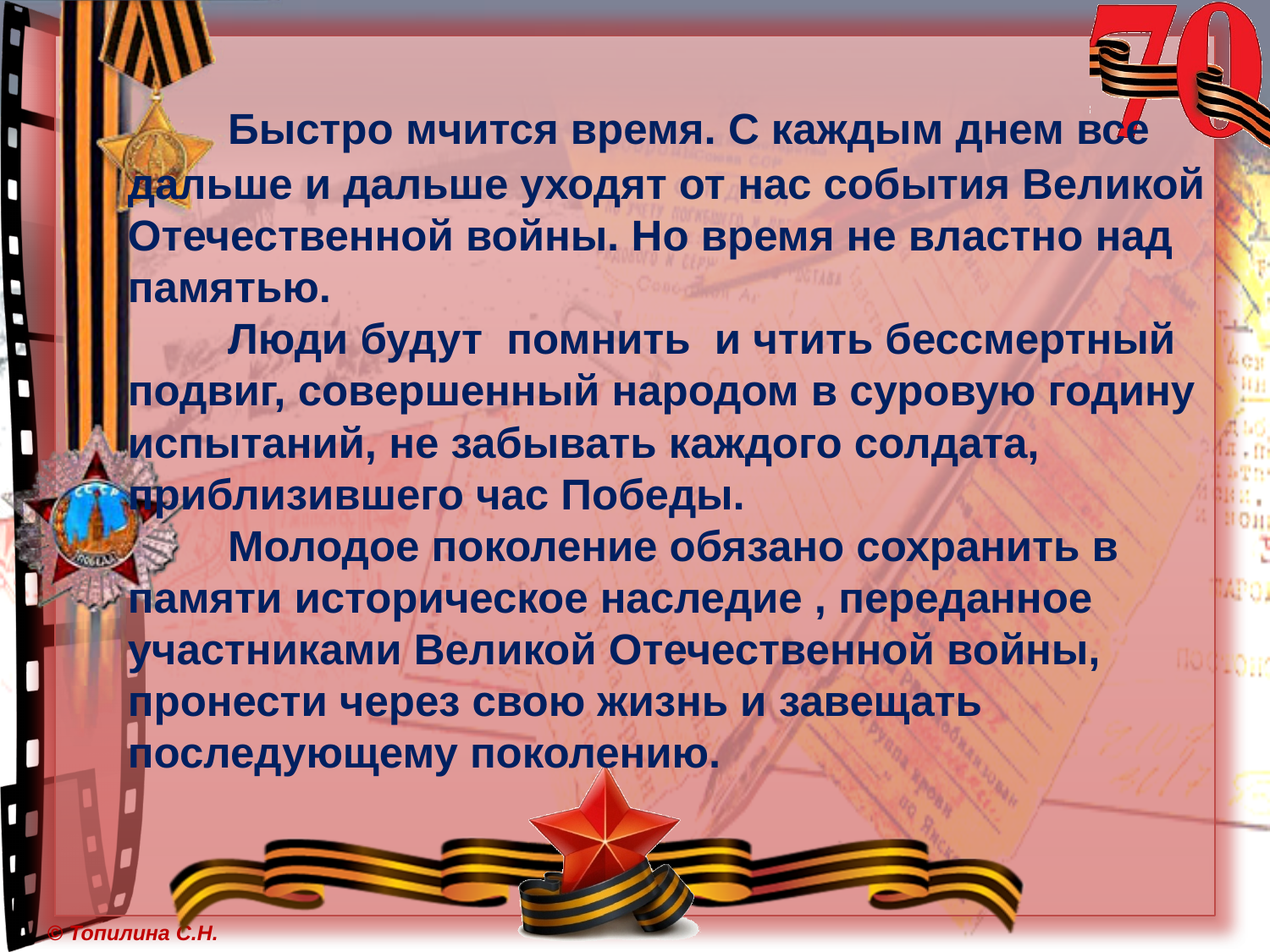

# Быстро мчится время. С каждым днем все дальше и дальше уходят от нас события Великой Отечественной войны. Но время не властно над памятью. Люди будут  помнить  и чтить бессмертный подвиг, совершенный народом в суровую годину испытаний, не забывать каждого солдата, приблизившего час Победы. Молодое поколение обязано сохранить в памяти историческое наследие , переданное участниками Великой Отечественной войны, пронести через свою жизнь и завещать последующему поколению.